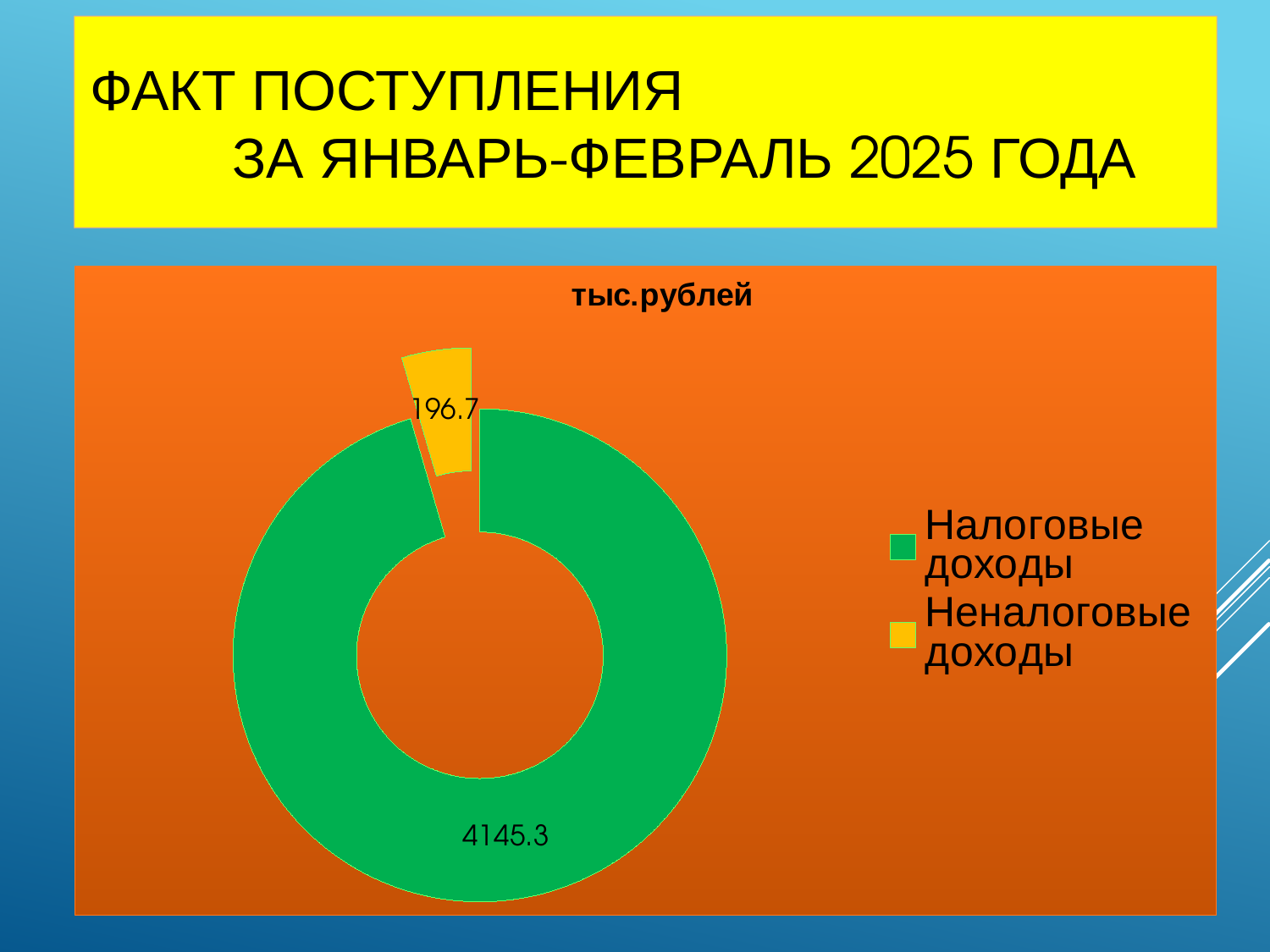

# Факт поступления                                       за январь-февраль 2025 годА

### Chart: тыс.рублей

| Category | тыс.рублей |
|---|---|
| Налоговые доходы | 4145.3 |
| Неналоговые доходы | 196.7 |